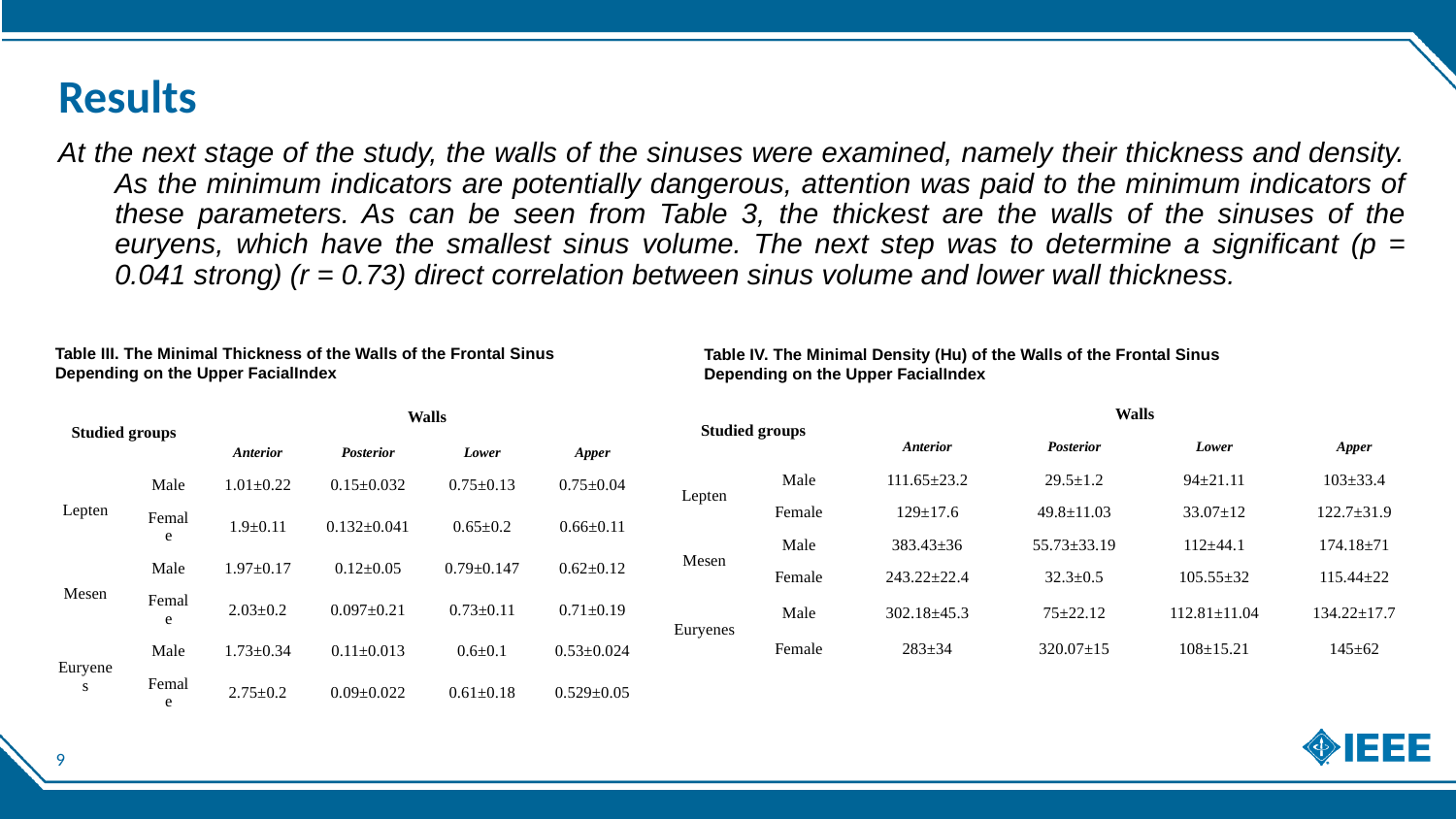

# Results
At the next stage of the study, the walls of the sinuses were examined, namely their thickness and density. As the minimum indicators are potentially dangerous, attention was paid to the minimum indicators of these parameters. As can be seen from Table 3, the thickest are the walls of the sinuses of the euryens, which have the smallest sinus volume. The next step was to determine a significant (p = 0.041 strong) (r = 0.73) direct correlation between sinus volume and lower wall thickness.
Table III. The Minimal Thickness of the Walls of the Frontal Sinus Depending on the Upper FacialIndex
Table IV. The Minimal Density (Hu) of the Walls of the Frontal Sinus
Depending on the Upper FacialIndex
| Studied groups |  | Walls |  |  |  |
| --- | --- | --- | --- | --- | --- |
|  |  | Anterior | Posterior | Lower | Apper |
| Lepten | Male | 1.01±0.22 | 0.15±0.032 | 0.75±0.13 | 0.75±0.04 |
|  | Female | 1.9±0.11 | 0.132±0.041 | 0.65±0.2 | 0.66±0.11 |
| Mesen | Male | 1.97±0.17 | 0.12±0.05 | 0.79±0.147 | 0.62±0.12 |
|  | Female | 2.03±0.2 | 0.097±0.21 | 0.73±0.11 | 0.71±0.19 |
| Euryenes | Male | 1.73±0.34 | 0.11±0.013 | 0.6±0.1 | 0.53±0.024 |
|  | Female | 2.75±0.2 | 0.09±0.022 | 0.61±0.18 | 0.529±0.05 |
| Studied groups |  | Walls |  |  |  |
| --- | --- | --- | --- | --- | --- |
|  |  | Anterior | Posterior | Lower | Apper |
| Lepten | Male | 111.65±23.2 | 29.5±1.2 | 94±21.11 | 103±33.4 |
|  | Female | 129±17.6 | 49.8±11.03 | 33.07±12 | 122.7±31.9 |
| Mesen | Male | 383.43±36 | 55.73±33.19 | 112±44.1 | 174.18±71 |
|  | Female | 243.22±22.4 | 32.3±0.5 | 105.55±32 | 115.44±22 |
| Euryenes | Male | 302.18±45.3 | 75±22.12 | 112.81±11.04 | 134.22±17.7 |
|  | Female | 283±34 | 320.07±15 | 108±15.21 | 145±62 |